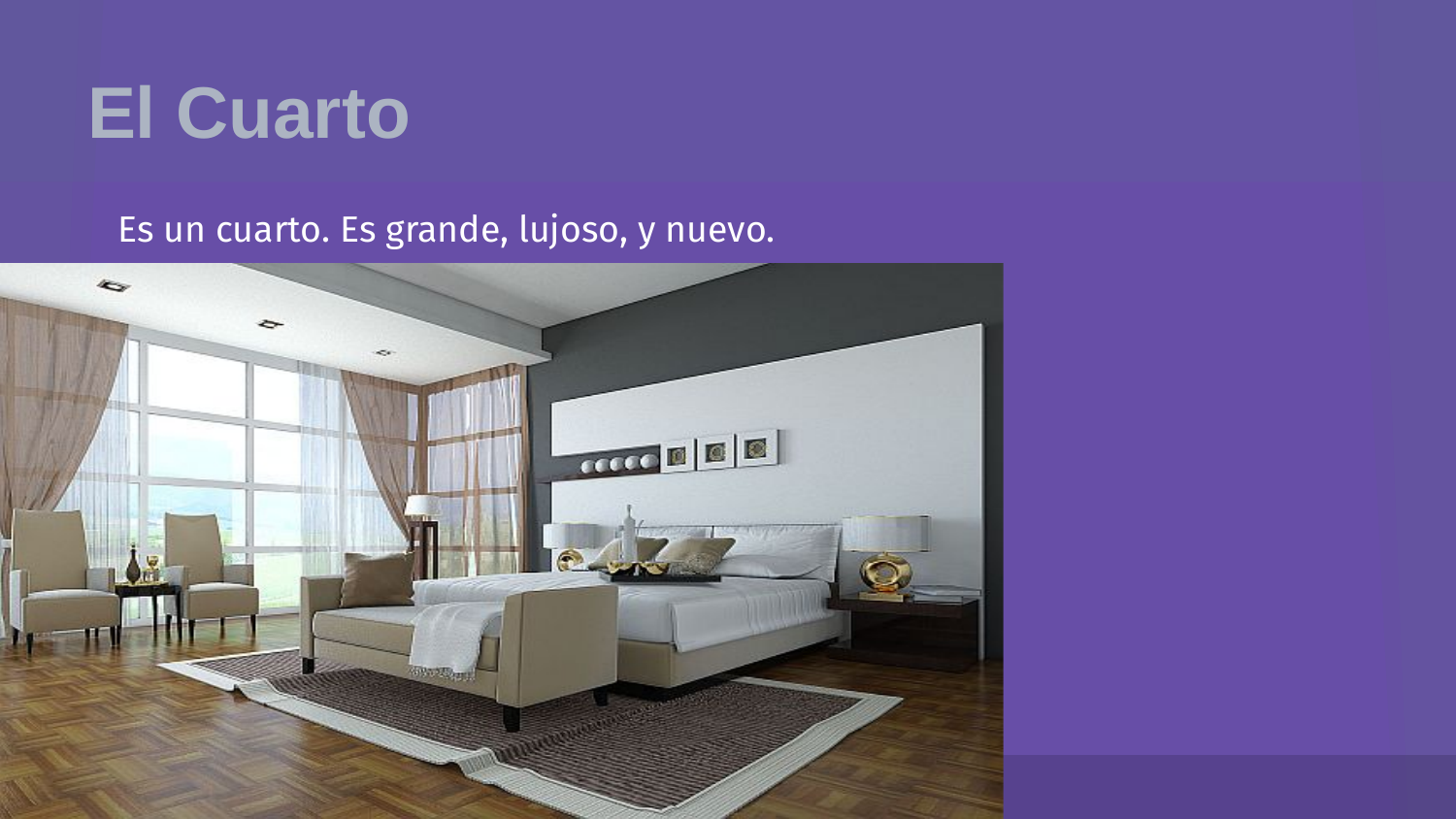

# El Cuarto
Es un cuarto. Es grande, lujoso, y nuevo.